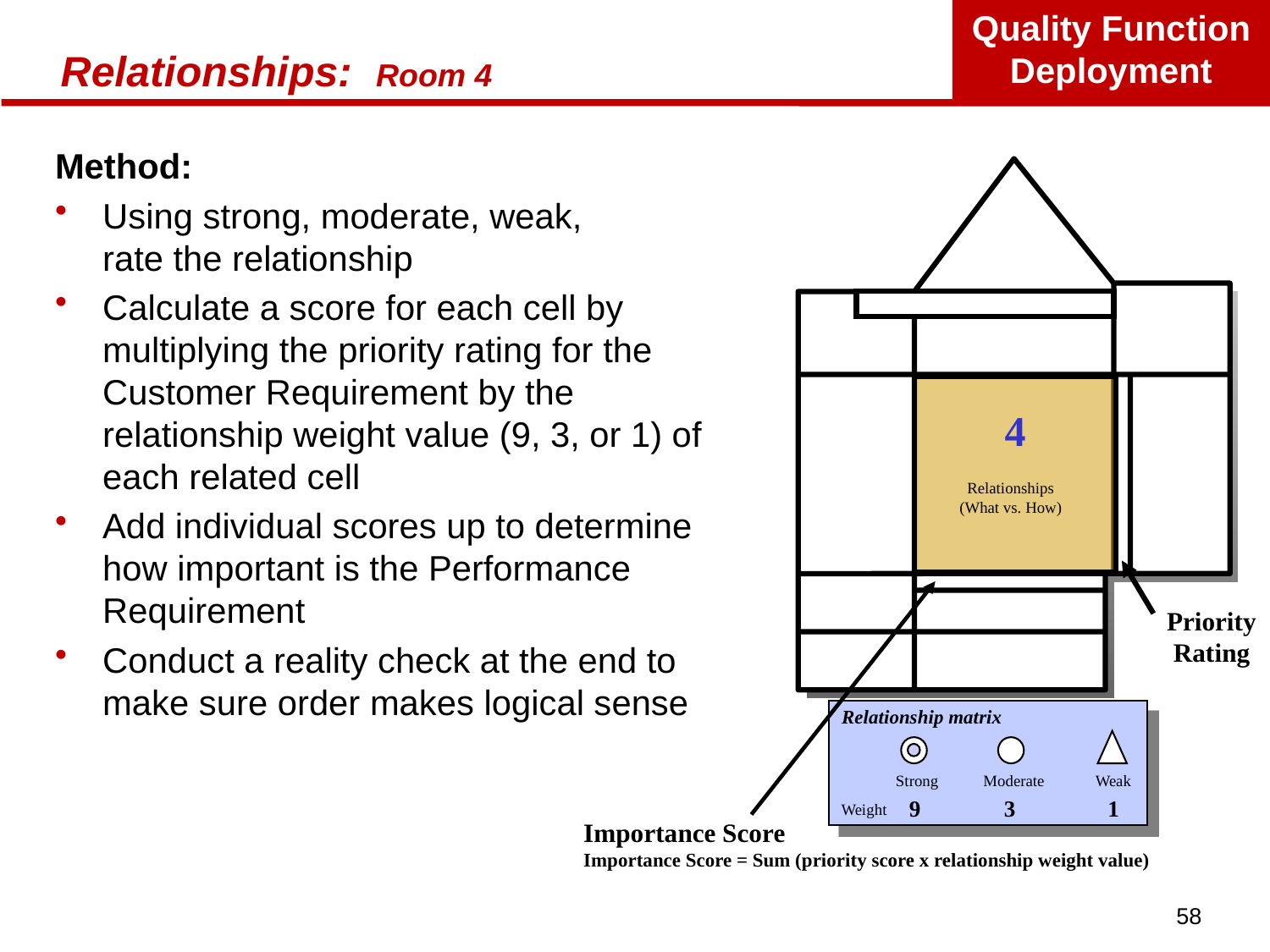

# Relationships:  Room 4
Method:
Using strong, moderate, weak,
rate the relationship
Calculate a score for each cell by multiplying the priority rating for the Customer Requirement by the relationship weight value (9, 3, or 1) of each related cell
Add individual scores up to determine how important is the Performance Requirement
Conduct a reality check at the end to make sure order makes logical sense

4
Relationships
(What vs. How)

Priority
Rating

Relationship matrix

Strong
Moderate
Weak
9
3
1
Weight
Importance Score
Importance Score = Sum (priority score x relationship weight value)